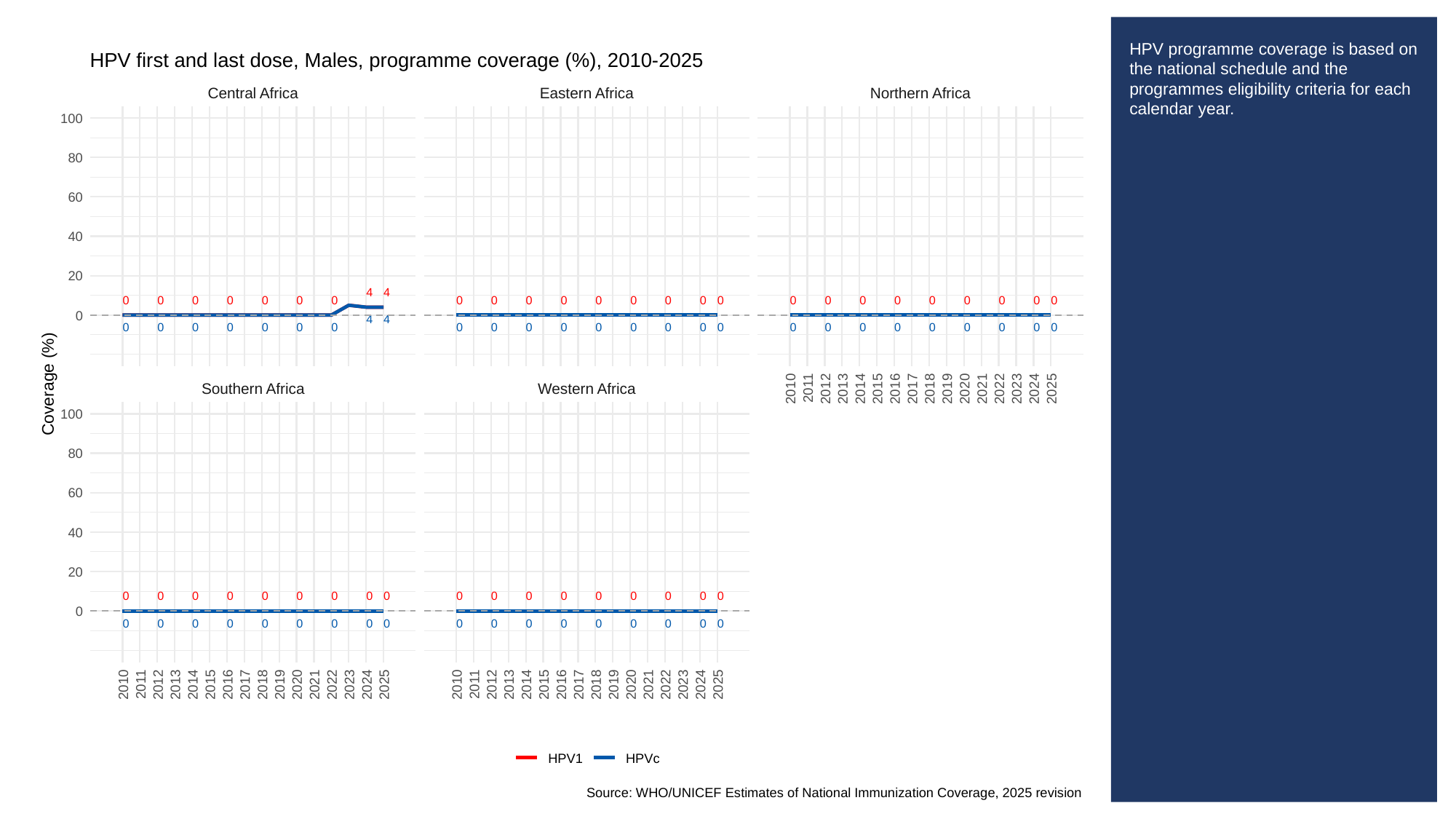

# HPV programme coverage is based on the national schedule and the programmes eligibility criteria for each calendar year.

HPV first and last dose, Males, programme coverage (%), 2010-2025
Central Africa
Eastern Africa
Northern Africa

100

80

60

40

20

4
4

0
0
0
0
0
0
0
0
0
0
0
0
0
0
0
0
0
0
0
0
0
0
0
0
0

0
4
4

0
0
0
0
0
0
0
0
0
0
0
0
0
0
0
0
0
0
0
0
0
0
0
0
0

Coverage (%)
Southern Africa
Western Africa
2011
2010
2012
2013
2014
2015
2016
2017
2018
2019
2020
2021
2022
2023
2024
2025

100

80

60

40

20

0
0
0
0
0
0
0
0
0
0
0
0
0
0
0
0
0
0
0

0
0
0
0
0
0
0
0
0
0
0
0
0
0
0
0
0
0

2011
2011
2010
2012
2013
2014
2015
2016
2017
2018
2019
2020
2021
2022
2023
2024
2025
2010
2012
2013
2014
2015
2016
2017
2018
2019
2020
2021
2022
2023
2024
2025
HPV1
HPVc

Source: WHO/UNICEF Estimates of National Immunization Coverage, 2025 revision